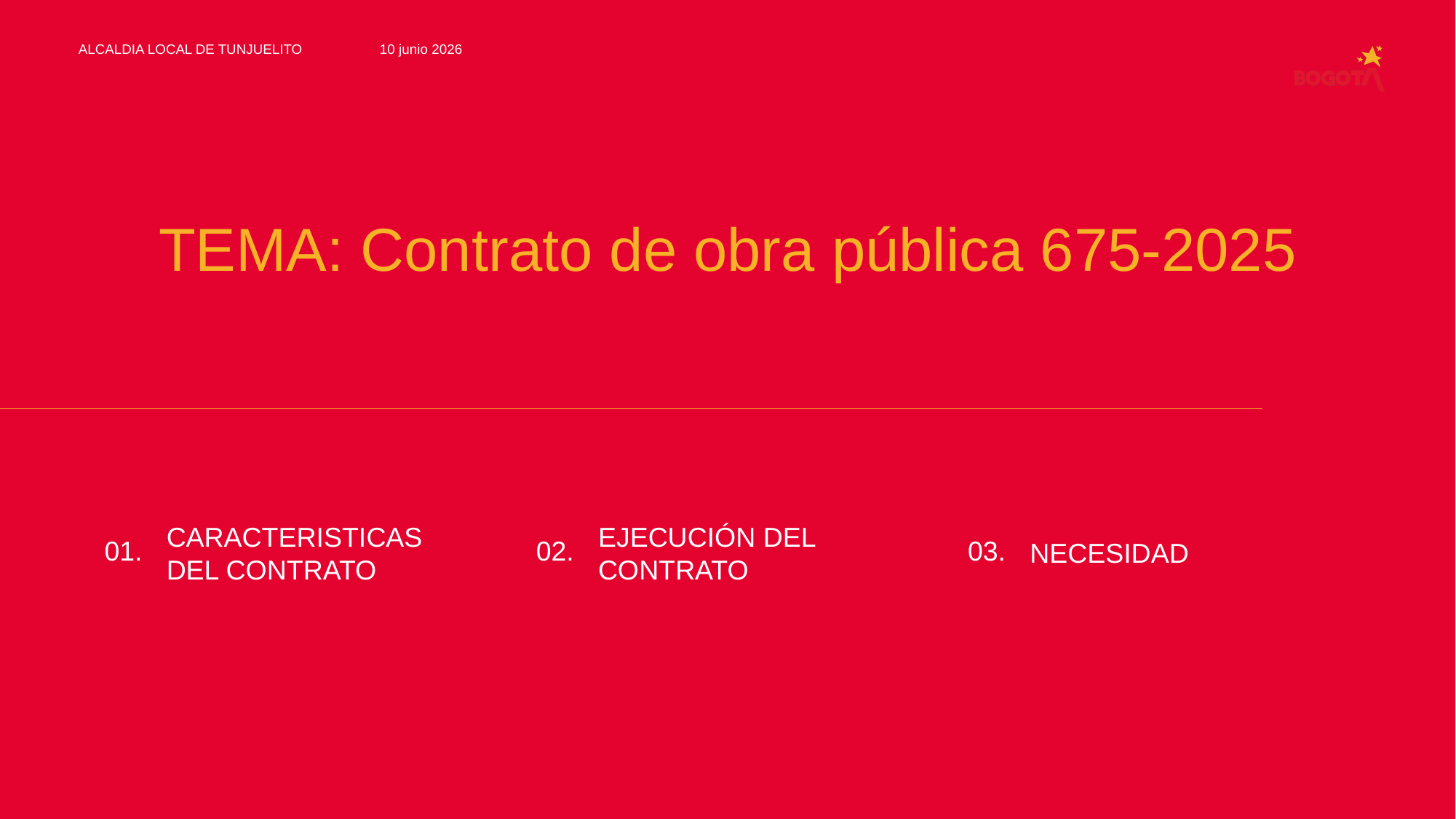

ALCALDIA LOCAL DE TUNJUELITO
10 junio 2026
TEMA: Contrato de obra pública 675-2025
01.
CARACTERISTICAS DEL CONTRATO
02.
EJECUCIÓN DEL CONTRATO
03.
NECESIDAD